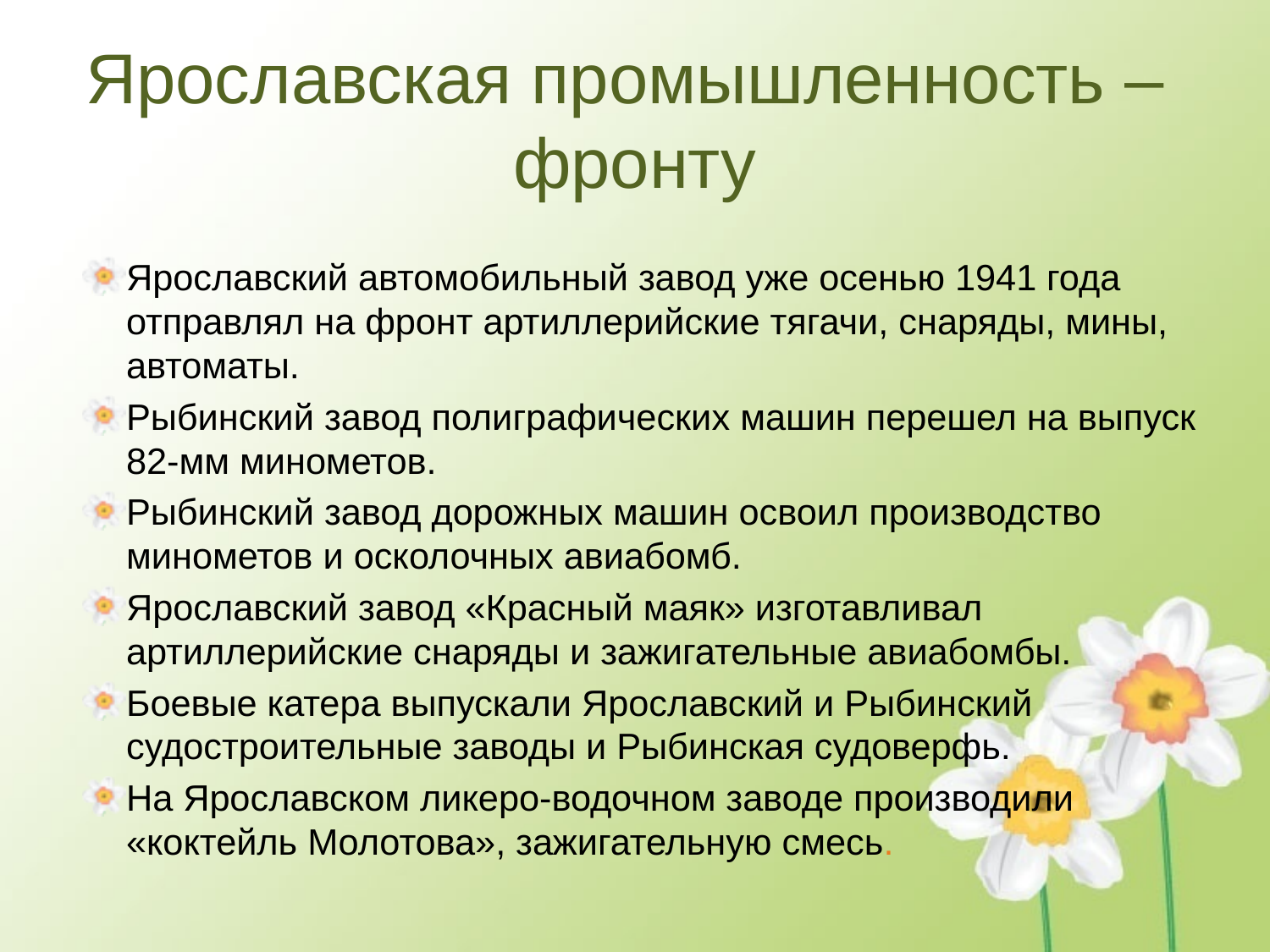

# Ярославская промышленность – фронту
Ярославский автомобильный завод уже осенью 1941 года отправлял на фронт артиллерийские тягачи, снаряды, мины, автоматы.
Рыбинский завод полиграфических машин перешел на выпуск 82-мм минометов.
Рыбинский завод дорожных машин освоил производство минометов и осколочных авиабомб.
Ярославский завод «Красный маяк» изготавливал артиллерийские снаряды и зажигательные авиабомбы.
Боевые катера выпускали Ярославский и Рыбинский судостроительные заводы и Рыбинская судоверфь.
На Ярославском ликеро-водочном заводе производили «коктейль Молотова», зажигательную смесь.